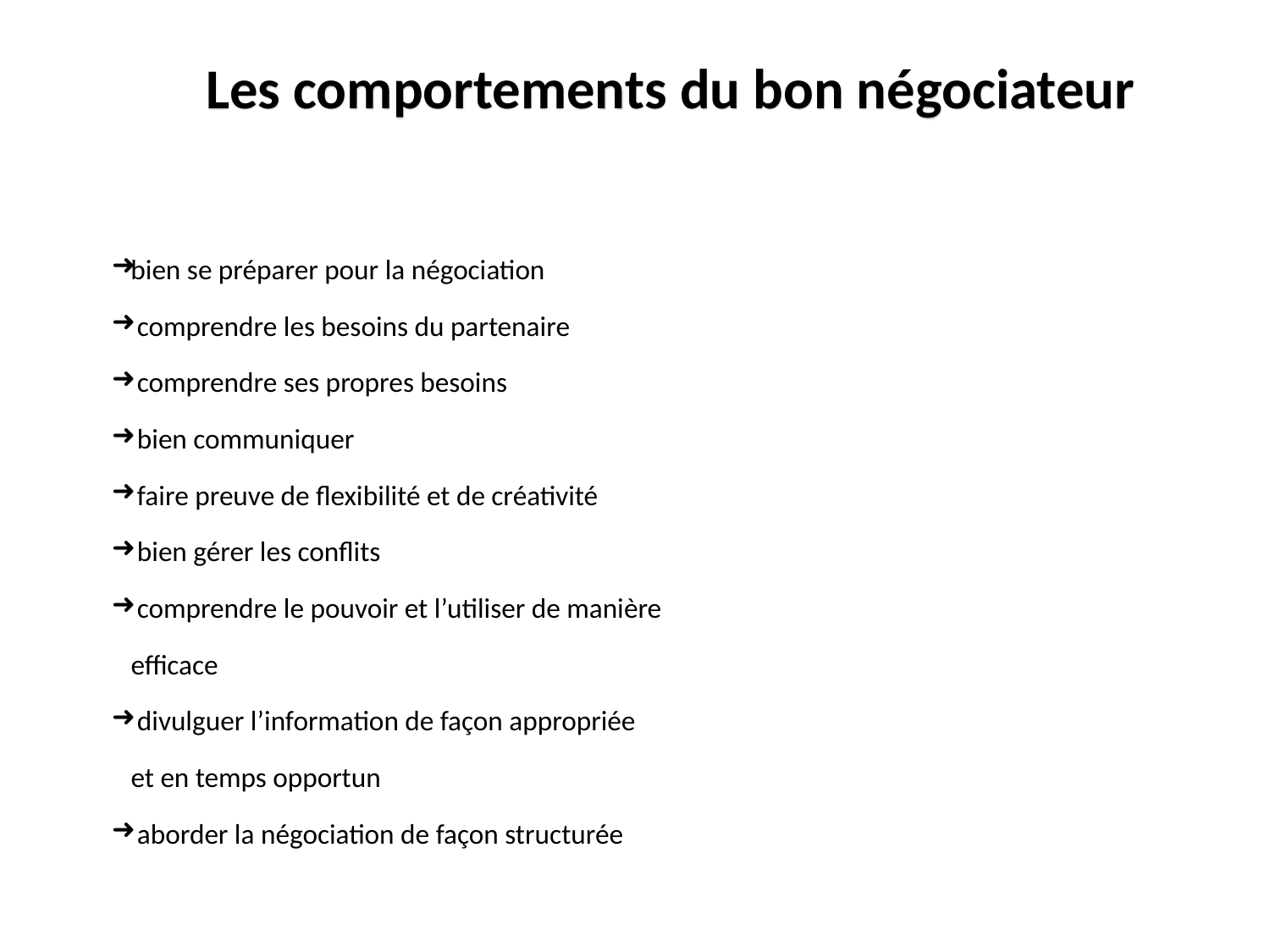

Les comportements du bon négociateur

bien se préparer pour la négociation
 comprendre les besoins du partenaire
 comprendre ses propres besoins
 bien communiquer
 faire preuve de flexibilité et de créativité
 bien gérer les conflits
 comprendre le pouvoir et l’utiliser de manière
   efficace
 divulguer l’information de façon appropriée
   et en temps opportun
 aborder la négociation de façon structurée